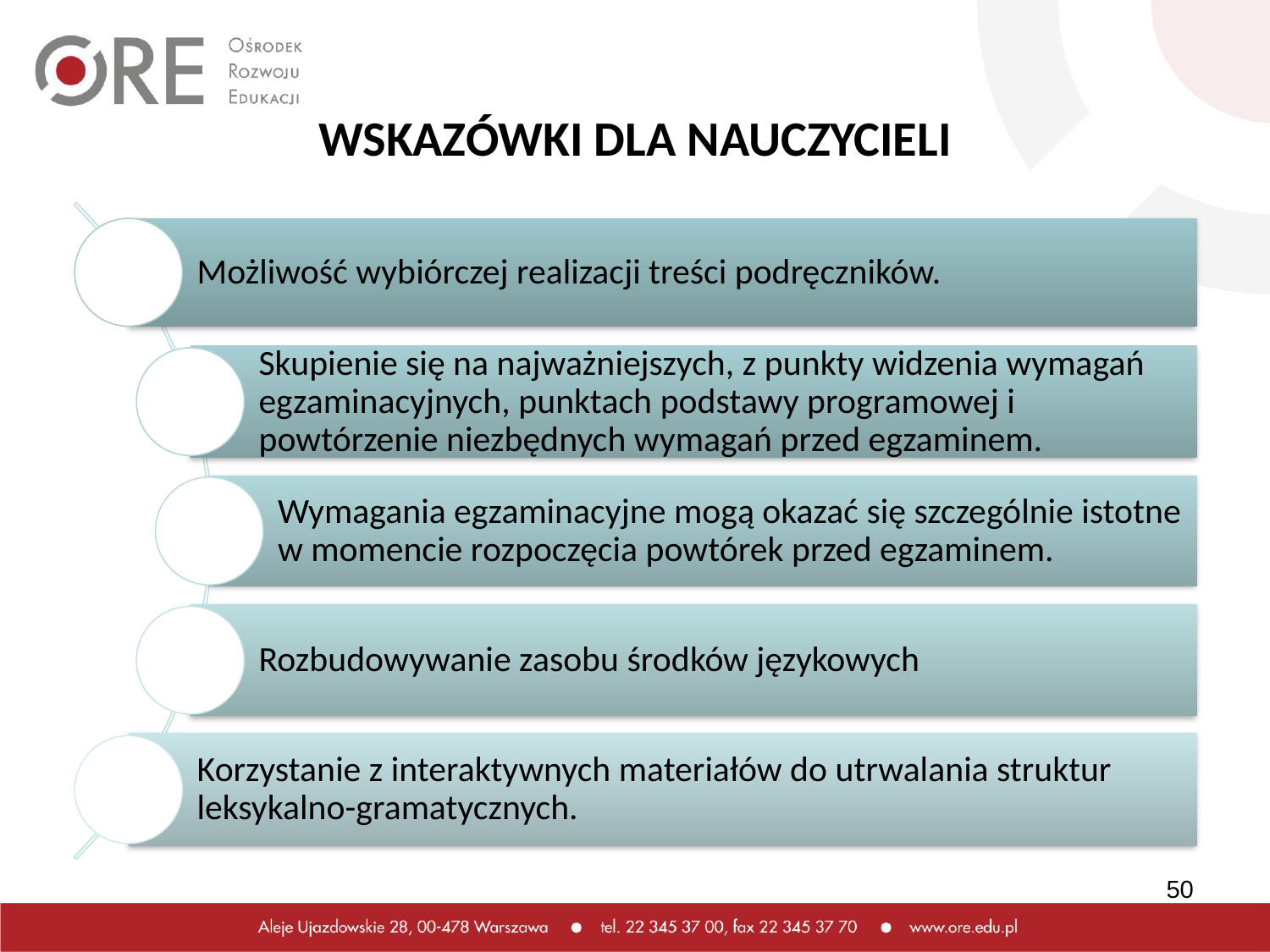

# WSKAZÓWKI DLA NAUCZYCIELI
Możliwość wybiórczej realizacji treści podręczników.
Skupienie się na najważniejszych, z punkty widzenia wymagań egzaminacyjnych, punktach podstawy programowej i powtórzenie niezbędnych wymagań przed egzaminem.
Wymagania egzaminacyjne mogą okazać się szczególnie istotne w momencie rozpoczęcia powtórek przed egzaminem.
Rozbudowywanie zasobu środków językowych
Korzystanie z interaktywnych materiałów do utrwalania struktur leksykalno-gramatycznych.
50